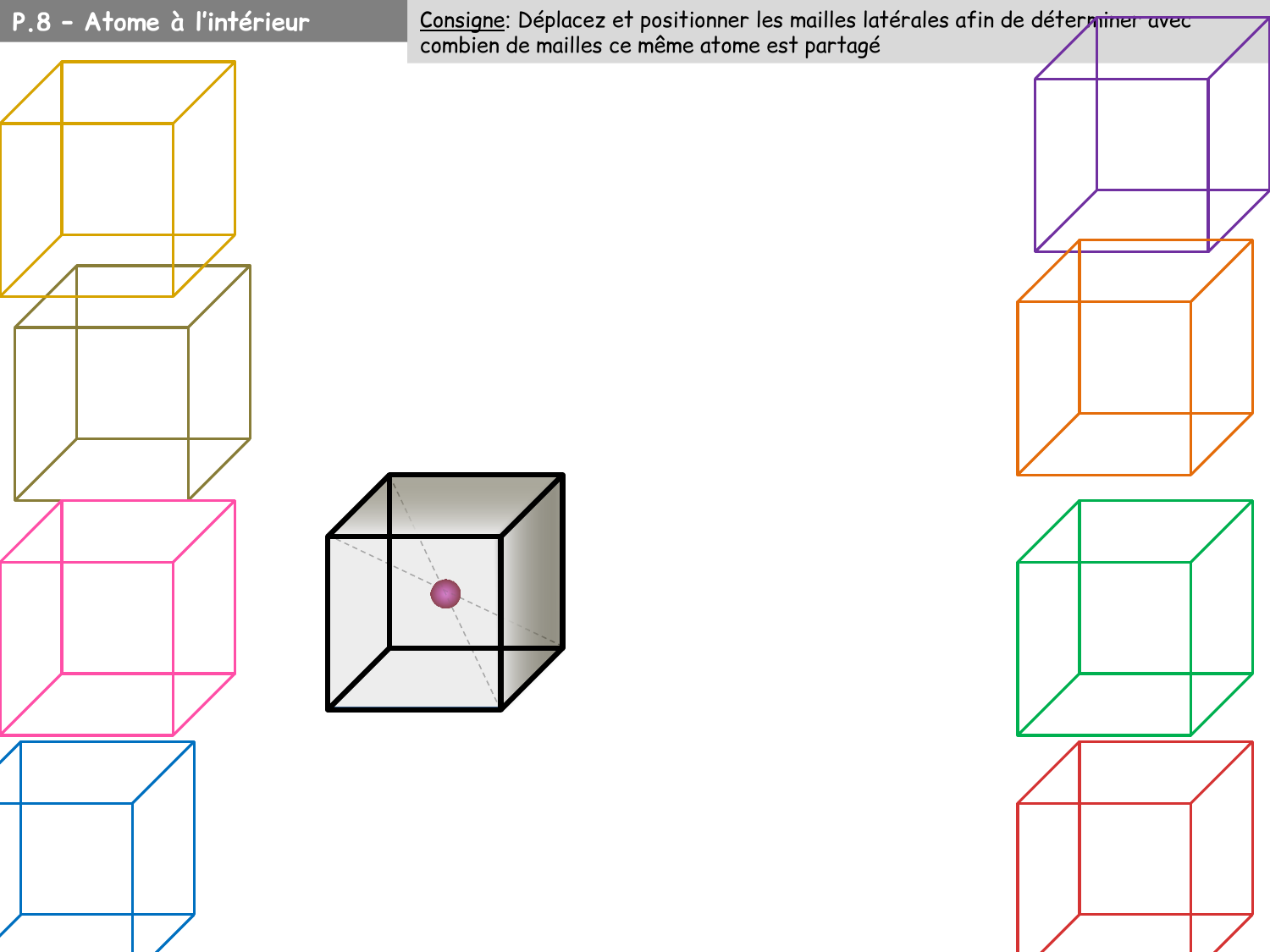

P.8 – Atome à l’intérieur
Consigne: Déplacez et positionner les mailles latérales afin de déterminer avec combien de mailles ce même atome est partagé